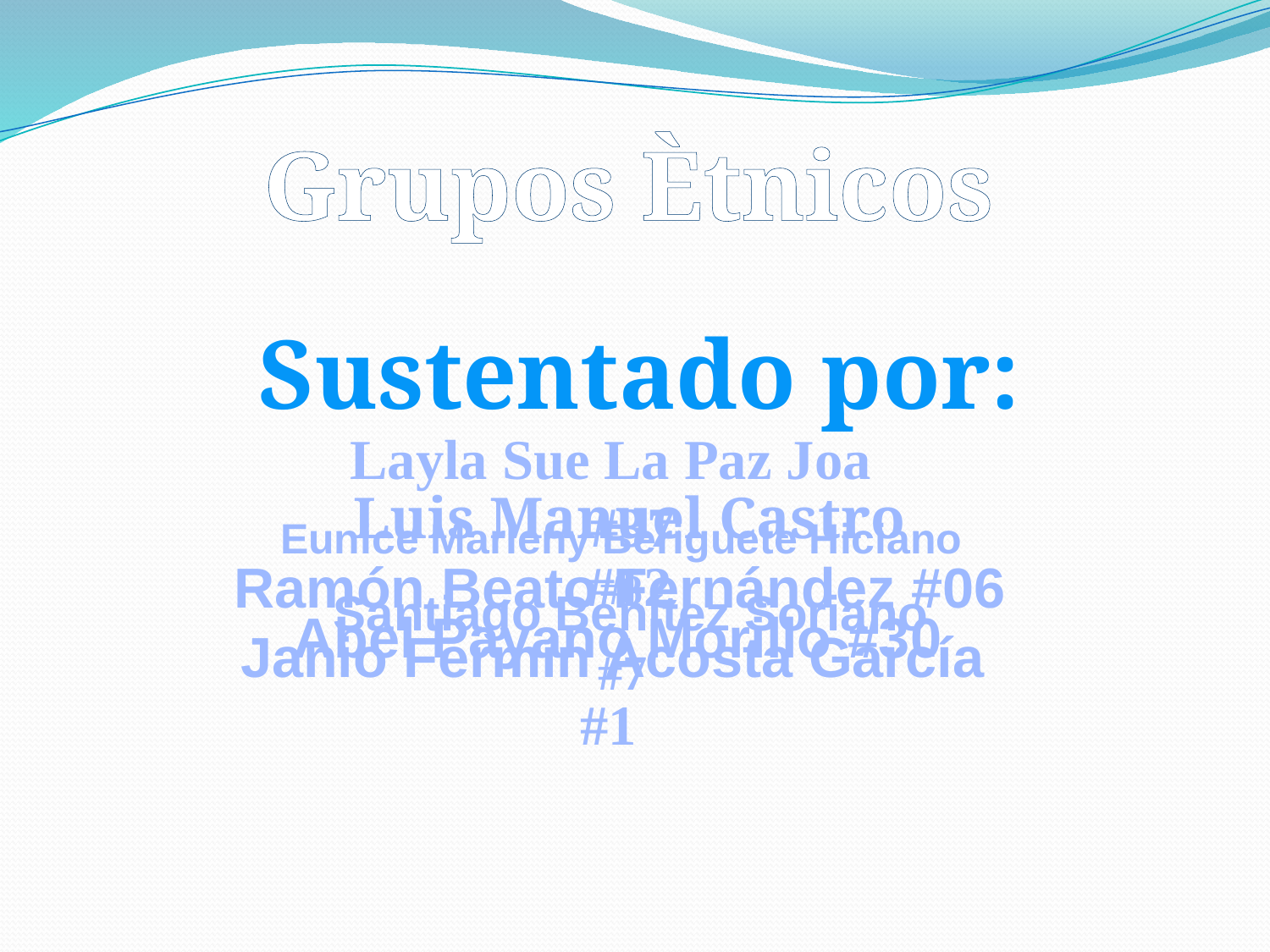

Grupos Ètnicos
Sustentado por:
Layla Sue La Paz Joa
                 #37
 Luis Manuel Castro
#12
Eunice Marleny Beriguete Hiciano
                           #8
Ramón Beato Fernández #06
Santiago Benítez Soriano
	          #7
Abel Payano Morillo #30
Janio Fermín Acosta García
                        #1